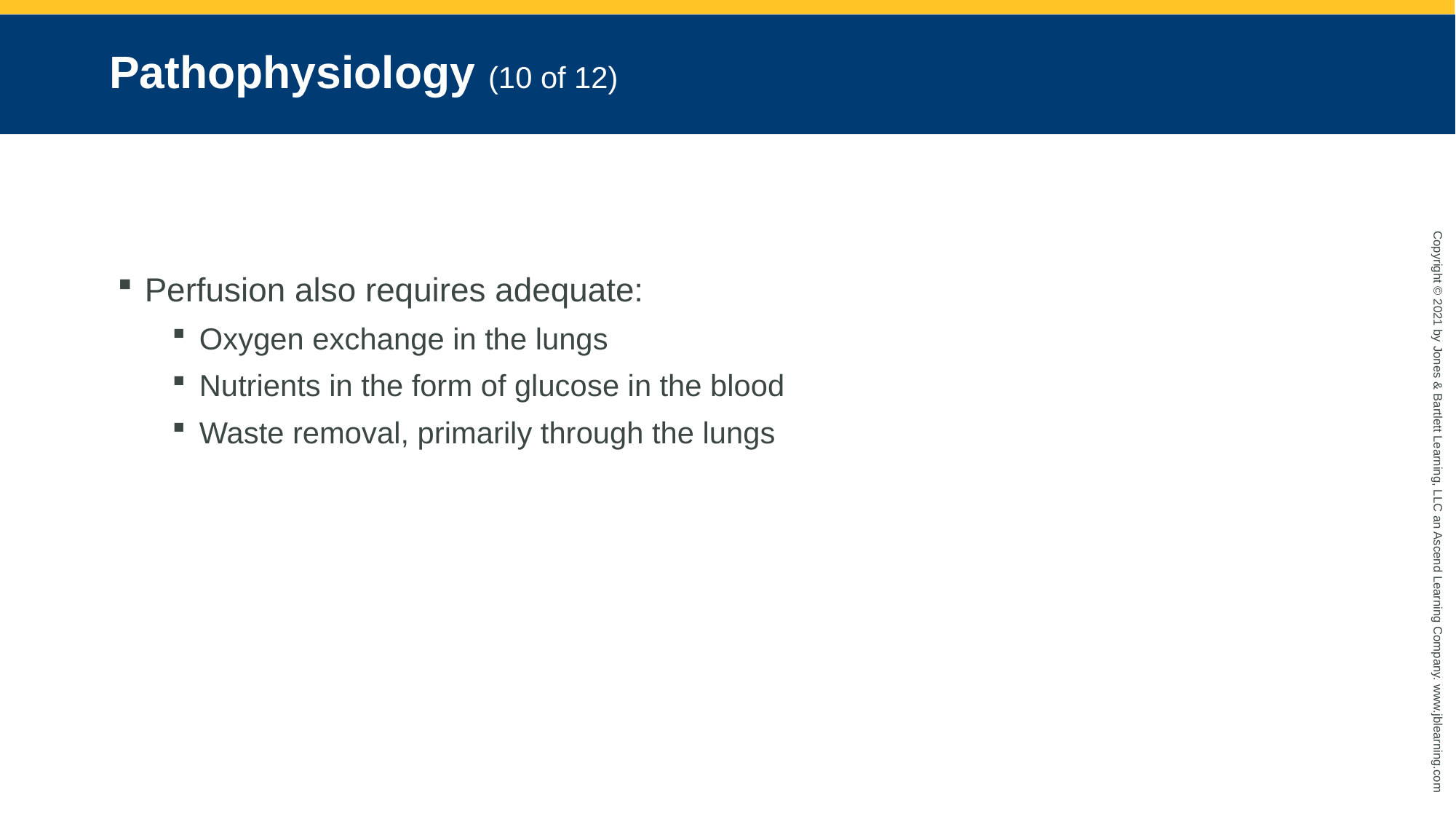

# Pathophysiology (10 of 12)
Perfusion also requires adequate:
Oxygen exchange in the lungs
Nutrients in the form of glucose in the blood
Waste removal, primarily through the lungs